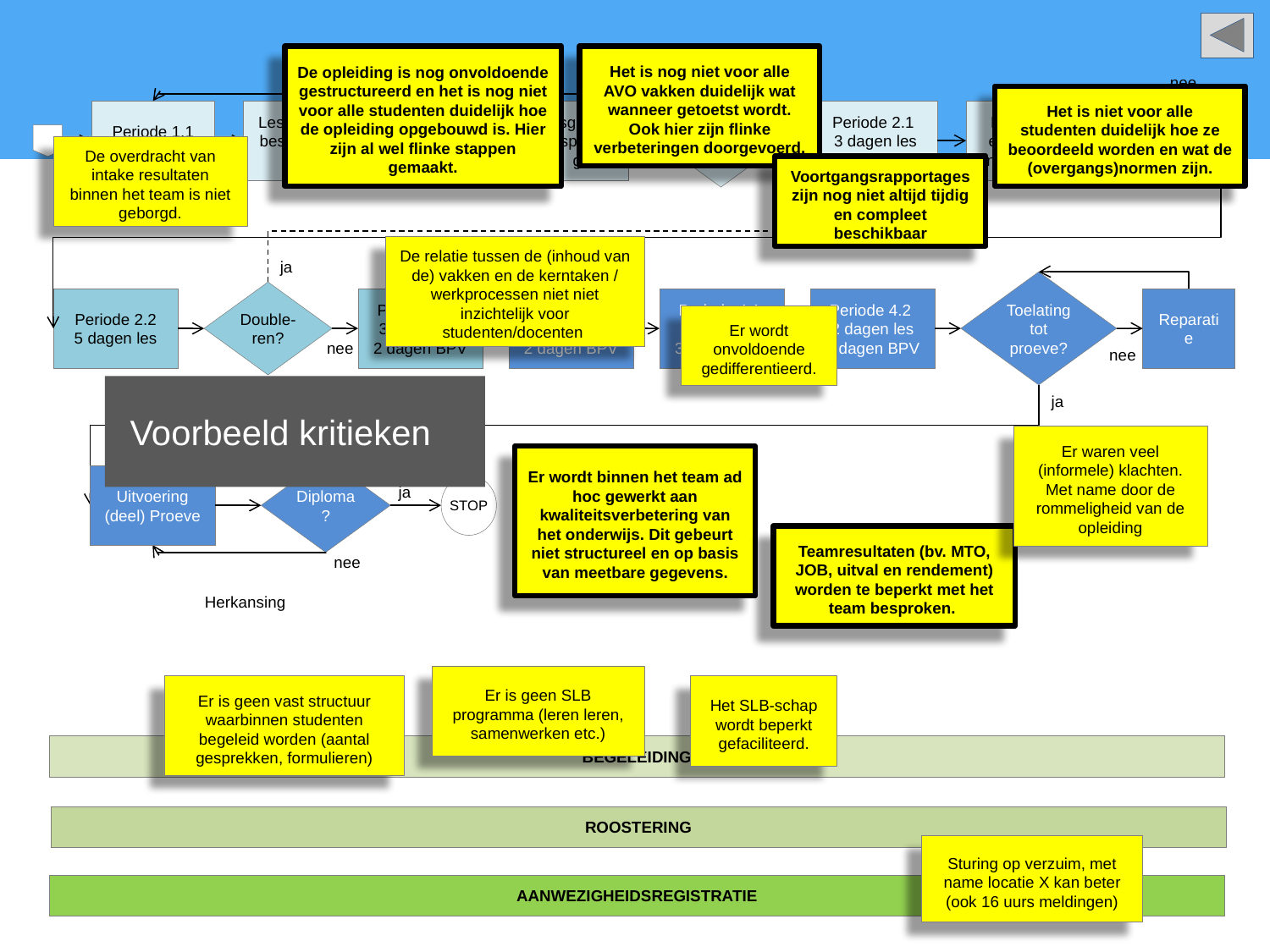

De opleiding is nog onvoldoende gestructureerd en het is nog niet voor alle studenten duidelijk hoe de opleiding opgebouwd is. Hier zijn al wel flinke stappen gemaakt.
Het is nog niet voor alle AVO vakken duidelijk wat wanneer getoetst wordt. Ook hier zijn flinke verbeteringen doorgevoerd.
ja
nee
Het is niet voor alle studenten duidelijk hoe ze beoordeeld worden en wat de (overgangs)normen zijn.
Double-ren?
Behaald?
Periode 1.1
Les
Lesgroep-bespreking
Periode 1.2
3 dagen les
2 dagen BPV
Lesgroep-bespreking
Periode 2.1
3 dagen les
2 dagen BPV
Praktijk examen niveau 2
ja

De overdracht van intake resultaten binnen het team is niet geborgd.
nee
Voortgangsrapportages zijn nog niet altijd tijdig en compleet beschikbaar
De relatie tussen de (inhoud van de) vakken en de kerntaken / werkprocessen niet niet inzichtelijk voor studenten/docenten
ja
Toelating tot proeve?
Double-ren?
Periode 2.2
5 dagen les
Periode 3.1
3 dagen les
2 dagen BPV
Periode 3.2
3 dagen les
2 dagen BPV
Periode 4.1
2 dagen les
3 dagen BPV
Periode 4.2
2 dagen les
3 dagen BPV
Reparatie
Er wordt onvoldoende gedifferentieerd.
nee
nee
Voorbeeld kritieken
ja
Er waren veel (informele) klachten. Met name door de rommeligheid van de opleiding
Er wordt binnen het team ad hoc gewerkt aan kwaliteitsverbetering van het onderwijs. Dit gebeurt niet structureel en op basis van meetbare gegevens.
Diploma?
Uitvoering (deel) Proeve
STOP
ja
Teamresultaten (bv. MTO, JOB, uitval en rendement) worden te beperkt met het team besproken.
nee
Herkansing
Er is geen SLB programma (leren leren, samenwerken etc.)
Er is geen vast structuur waarbinnen studenten begeleid worden (aantal gesprekken, formulieren)
Het SLB-schap wordt beperkt gefaciliteerd.
BEGELEIDING
ROOSTERING
Sturing op verzuim, met name locatie X kan beter (ook 16 uurs meldingen)
AANWEZIGHEIDSREGISTRATIE